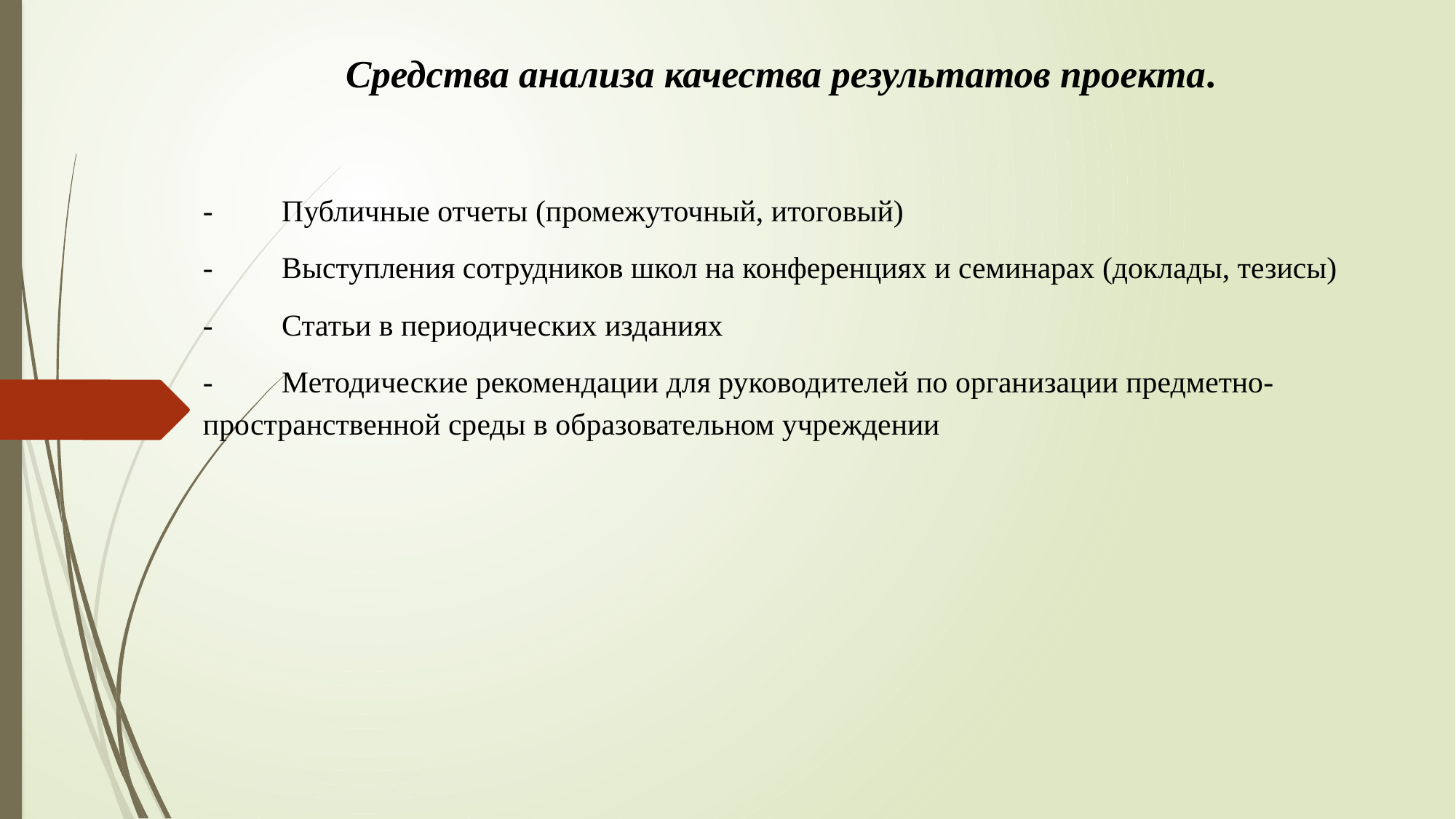

# Средства анализа качества результатов проекта.
-         Публичные отчеты (промежуточный, итоговый)
-         Выступления сотрудников школ на конференциях и семинарах (доклады, тезисы)
-         Статьи в периодических изданиях
-         Методические рекомендации для руководителей по организации предметно-пространственной среды в образовательном учреждении